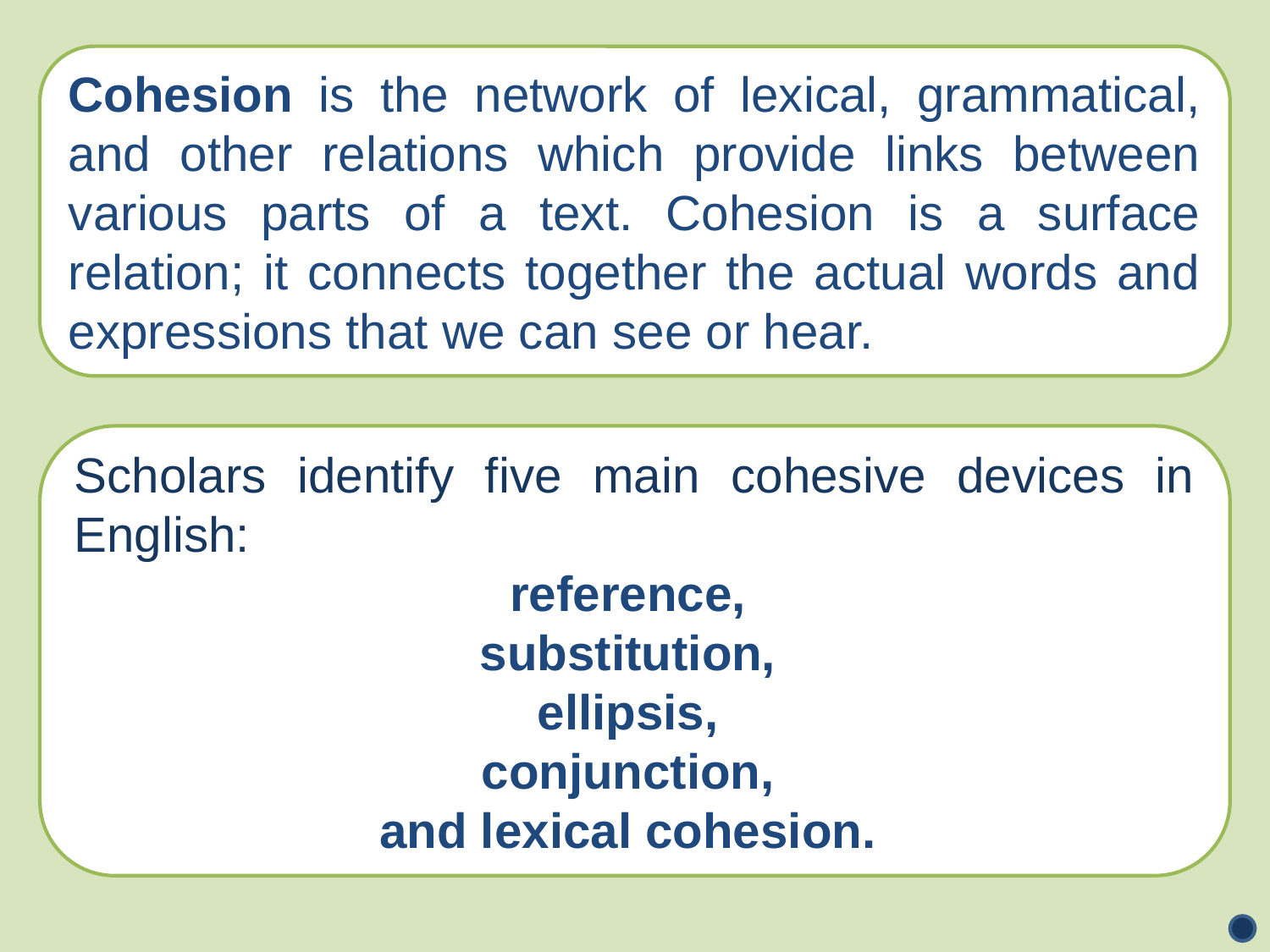

Cohesion is the network of lexical, grammatical, and other relations which provide links between various parts of a text. Cohesion is a surface relation; it connects together the actual words and expressions that we can see or hear.
Scholars identify five main cohesive devices in English:
reference,
substitution,
ellipsis,
conjunction,
and lexical cohesion.